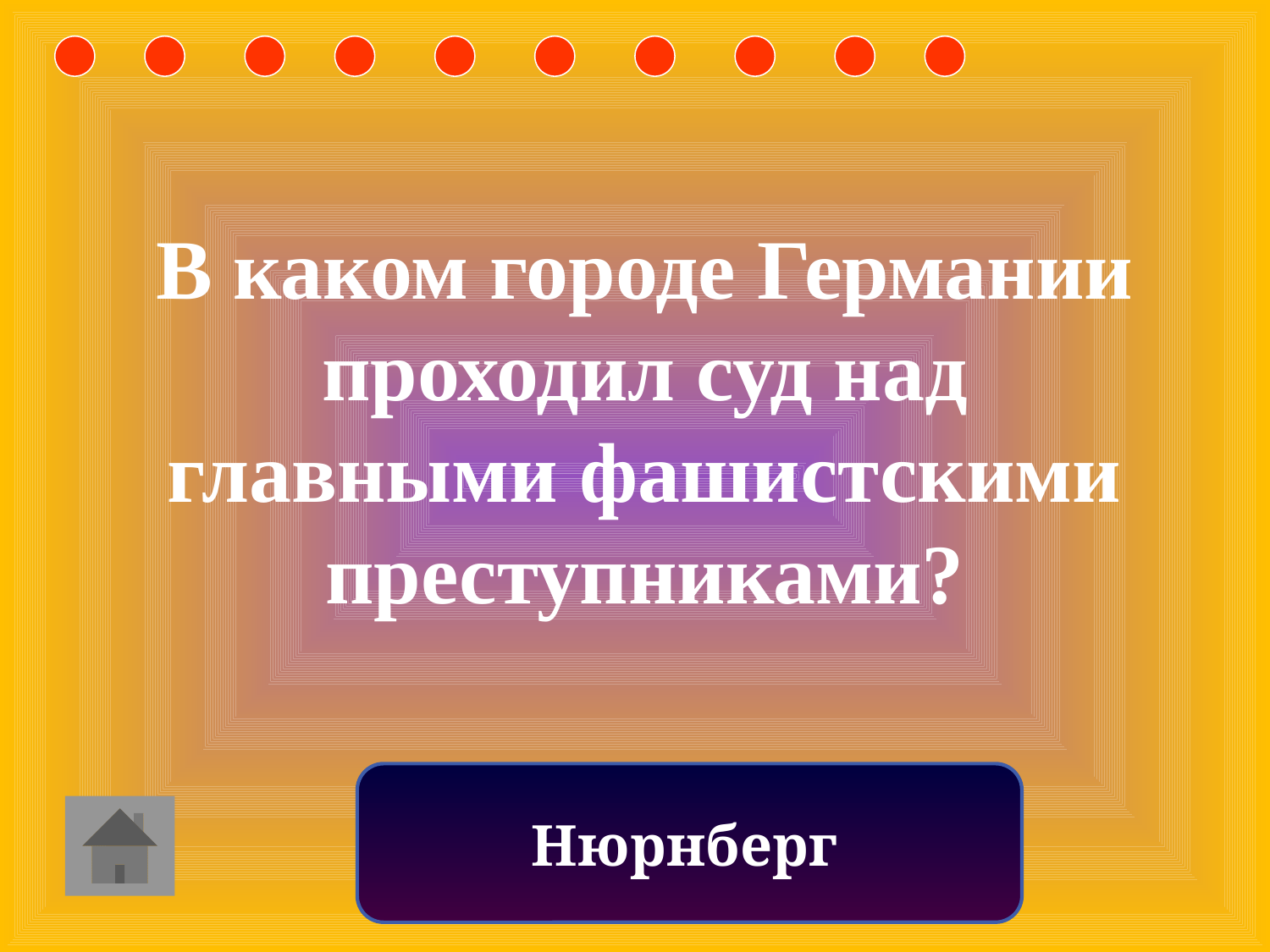

В каком городе Германии проходил суд над главными фашистскими преступниками?

Нюрнберг